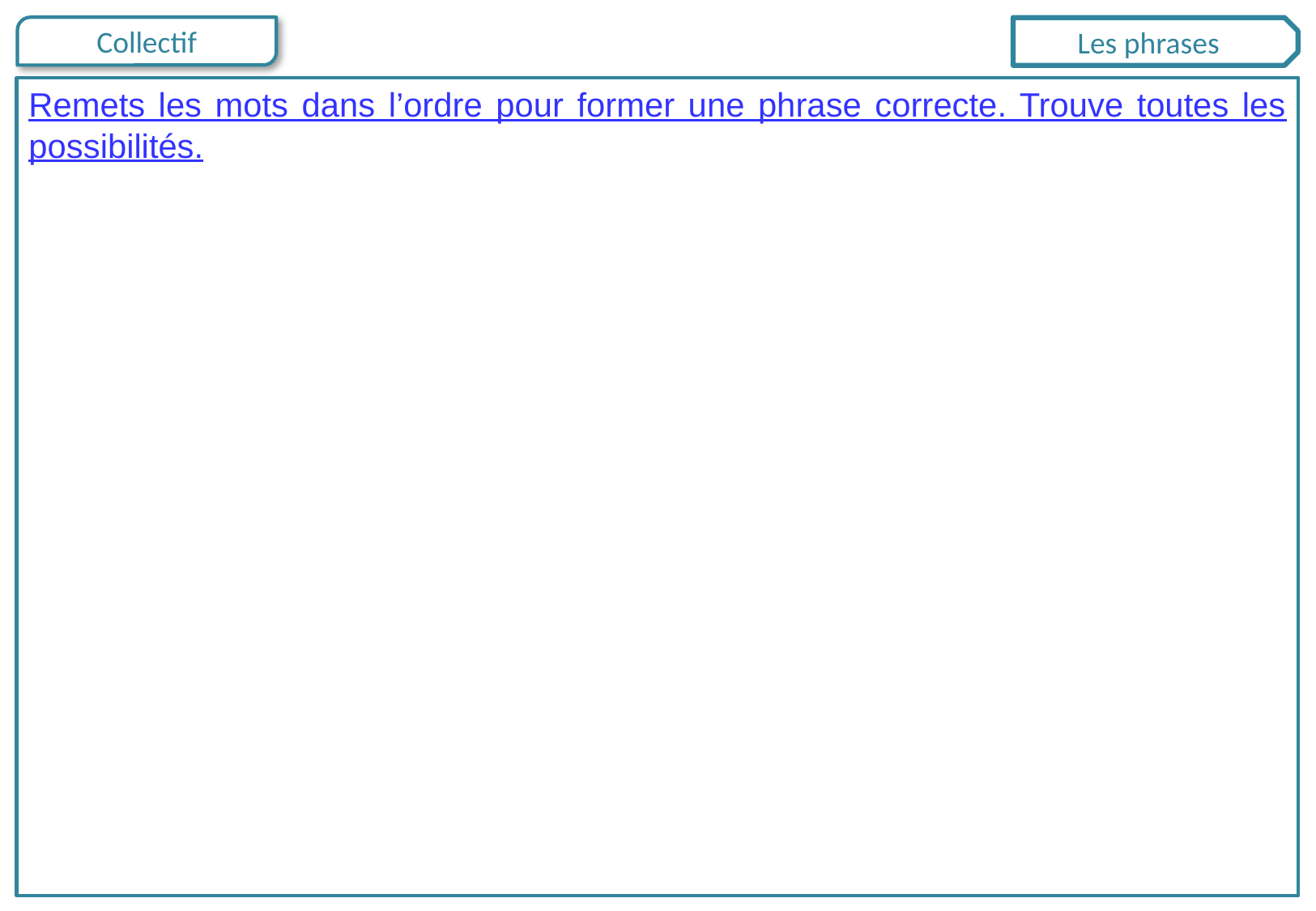

Les phrases
Remets les mots dans l’ordre pour former une phrase correcte. Trouve toutes les possibilités.